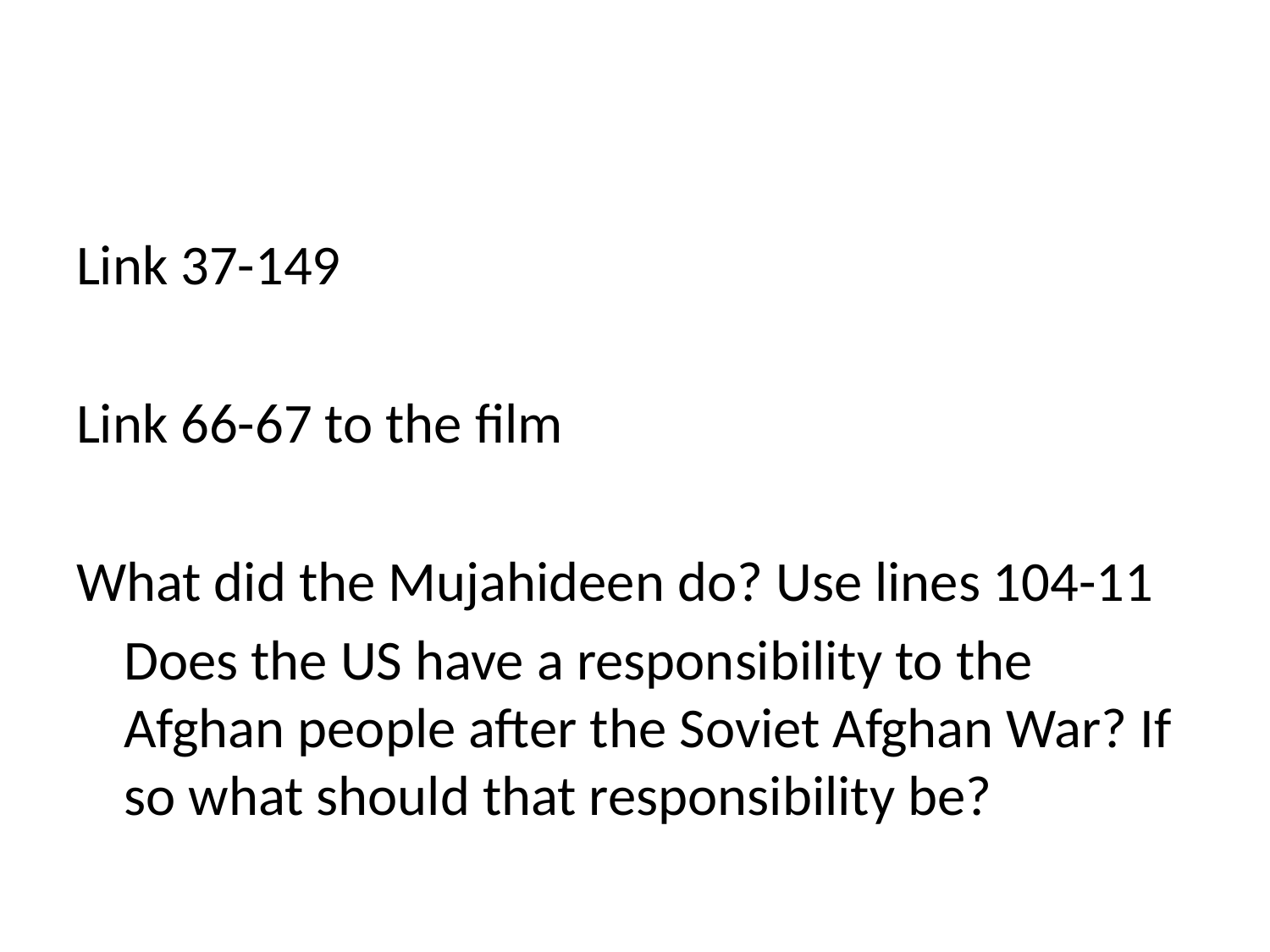

#
Link 37-149

Link 66-67 to the film

What did the Mujahideen do? Use lines 104-11
	Does the US have a responsibility to the Afghan people after the Soviet Afghan War? If so what should that responsibility be?